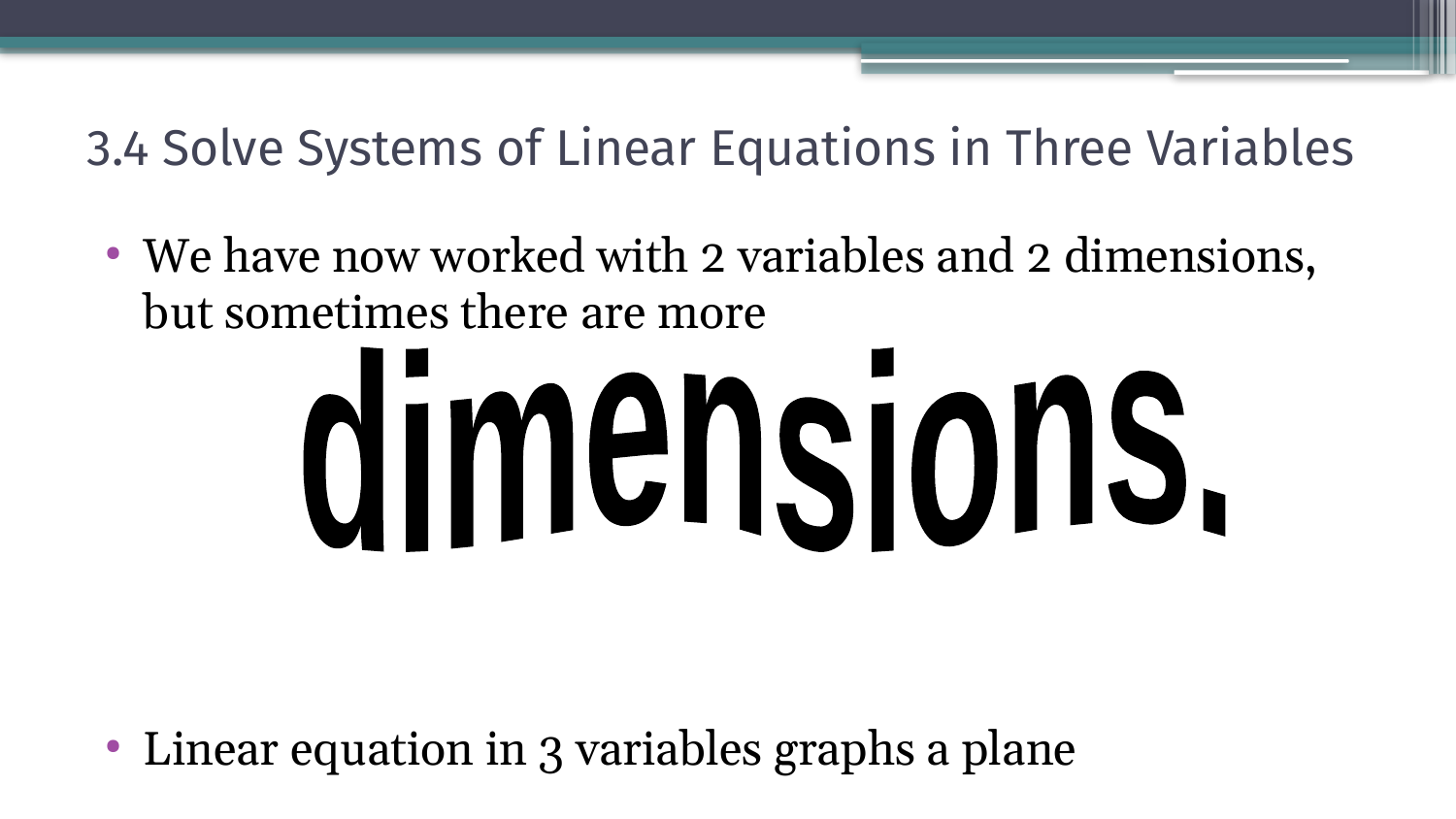

# 3.4 Solve Systems of Linear Equations in Three Variables
We have now worked with 2 variables and 2 dimensions, but sometimes there are more

Linear equation in 3 variables graphs a plane

dimensions.